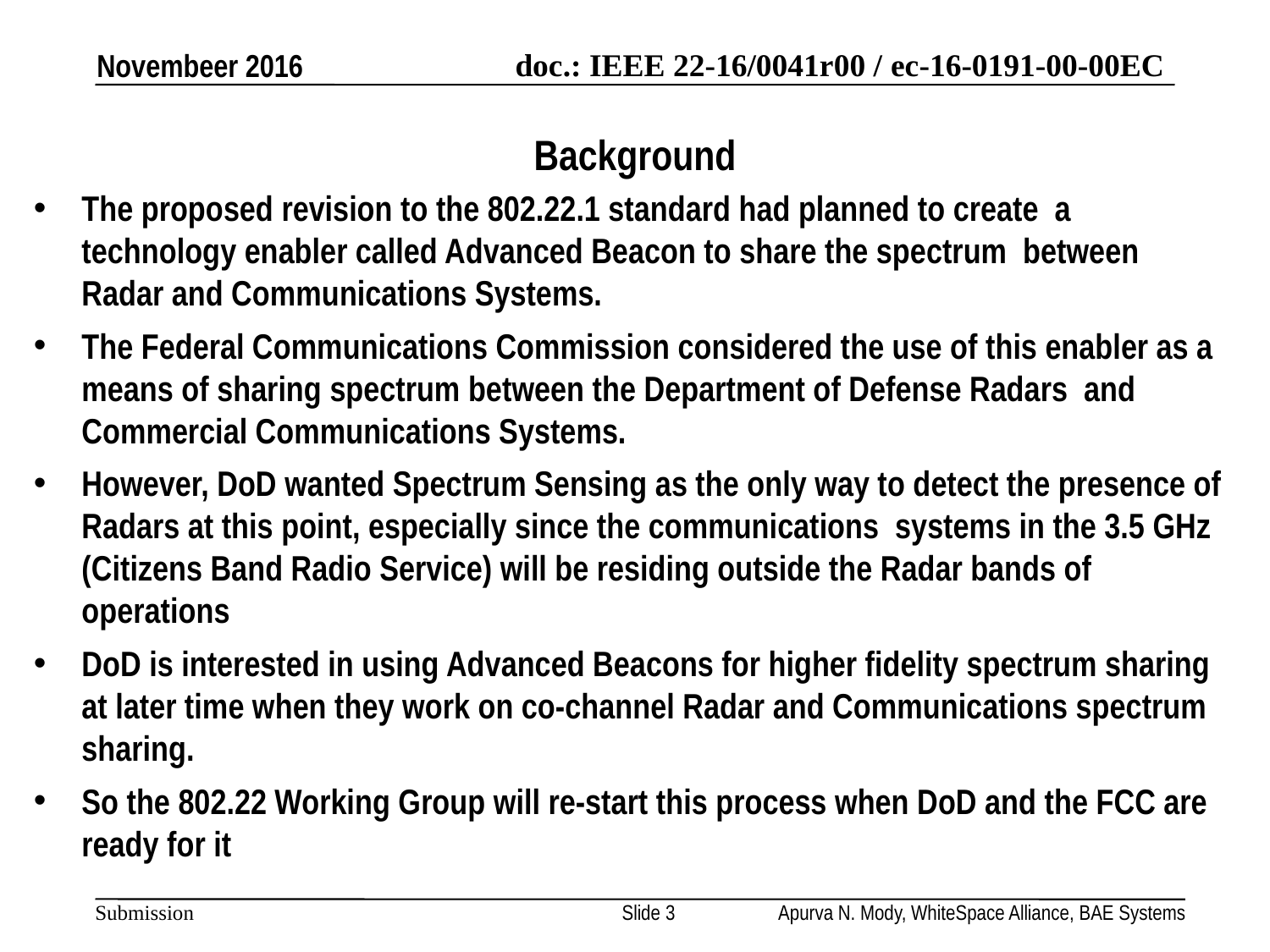

Novembeer 2016
# Background
The proposed revision to the 802.22.1 standard had planned to create  a technology enabler called Advanced Beacon to share the spectrum  between Radar and Communications Systems.
The Federal Communications Commission considered the use of this enabler as a means of sharing spectrum between the Department of Defense Radars  and Commercial Communications Systems.
However, DoD wanted Spectrum Sensing as the only way to detect the presence of Radars at this point, especially since the communications  systems in the 3.5 GHz (Citizens Band Radio Service) will be residing outside the Radar bands of operations
DoD is interested in using Advanced Beacons for higher fidelity spectrum sharing at later time when they work on co-channel Radar and Communications spectrum sharing.
So the 802.22 Working Group will re-start this process when DoD and the FCC are ready for it
Slide 3
Apurva N. Mody, WhiteSpace Alliance, BAE Systems